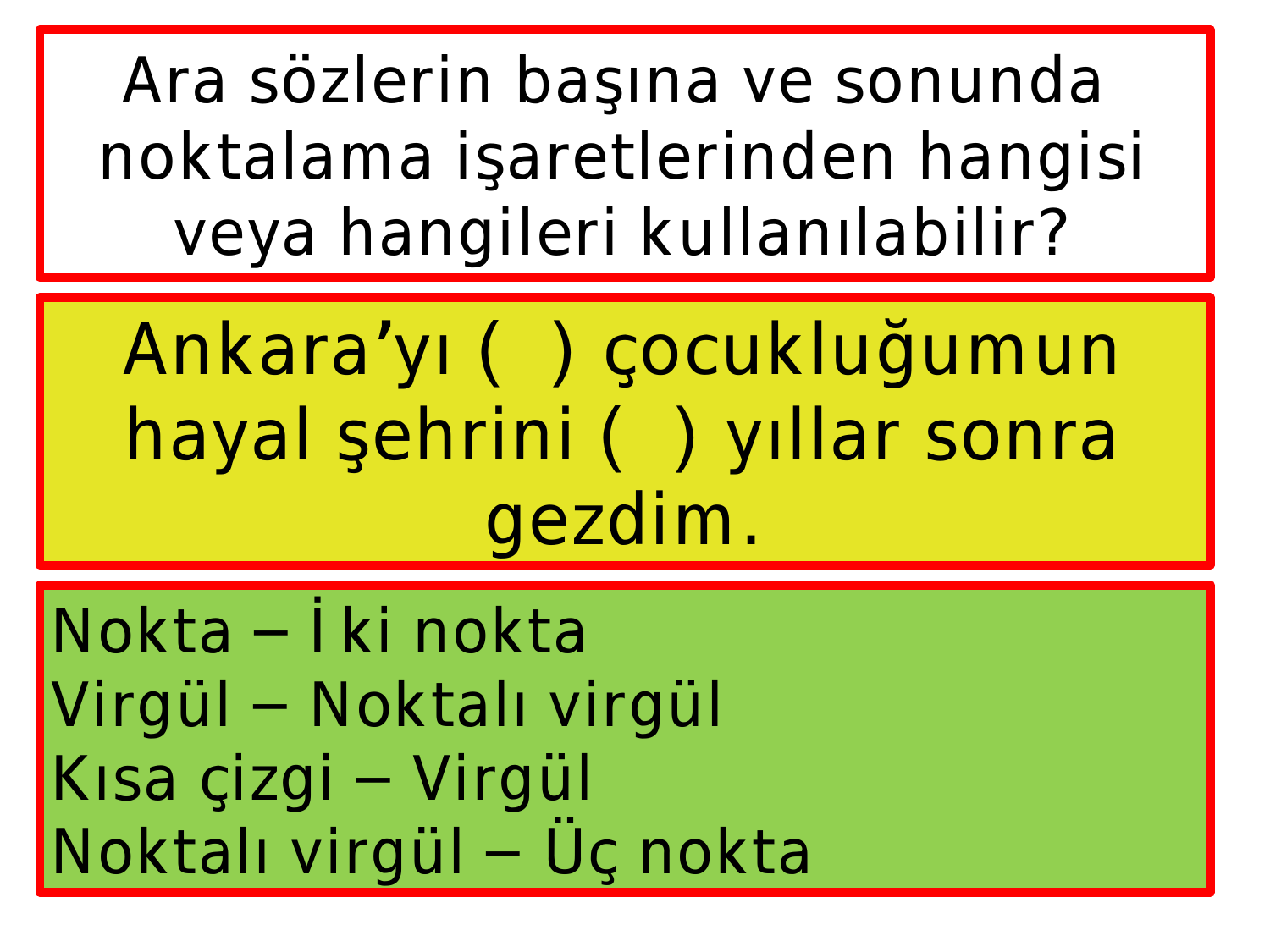

# Ara sözlerin başına ve sonunda  noktalama işaretlerinden hangisi veya hangileri kullanılabilir?
Ankara’yı (  ) çocukluğumun hayal şehrini (  ) yıllar sonra gezdim.
Nokta – İki nokta
Virgül – Noktalı virgül
Kısa çizgi – Virgül
Noktalı virgül – Üç nokta